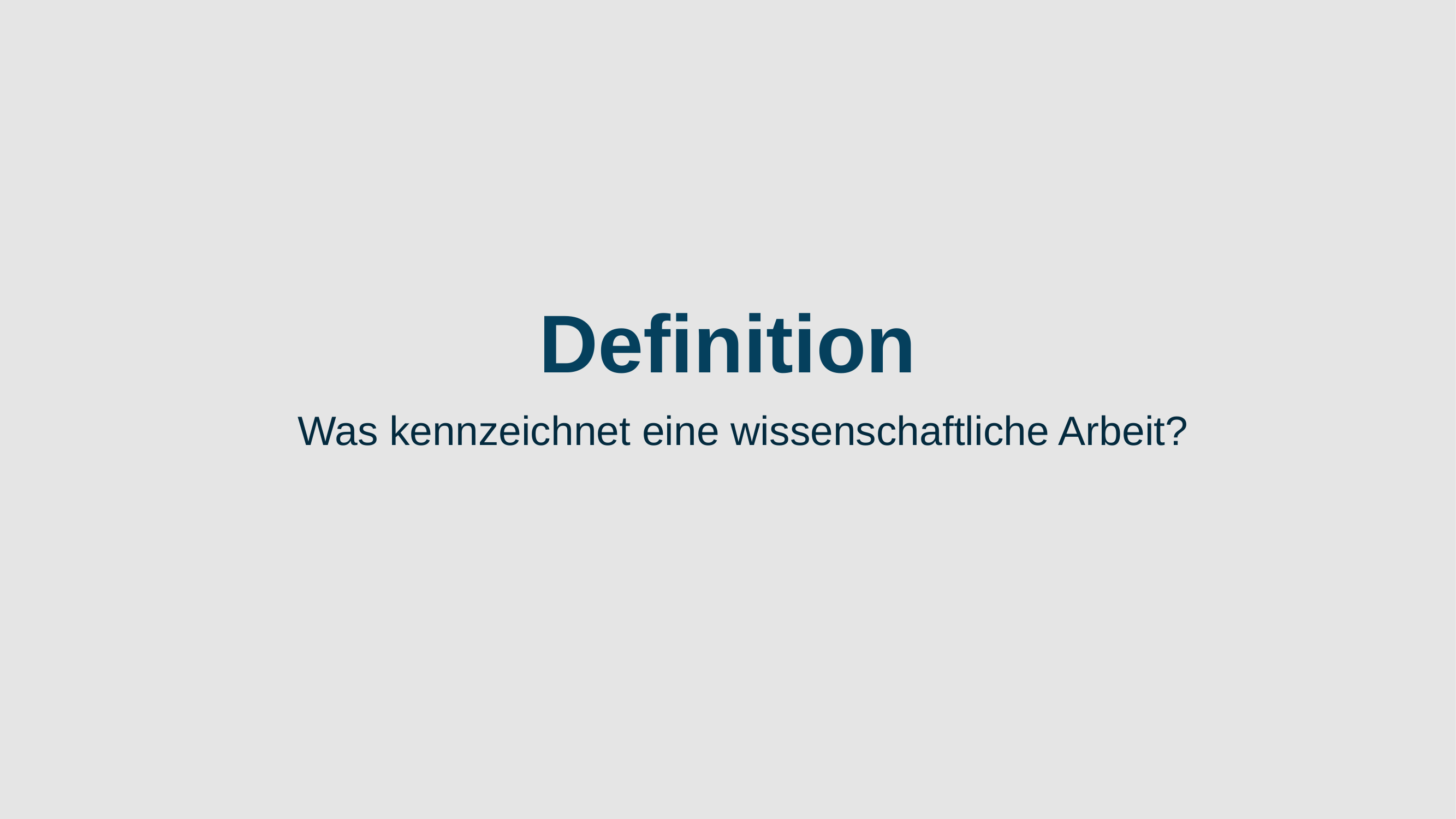

# Definition
Was kennzeichnet eine wissenschaftliche Arbeit?